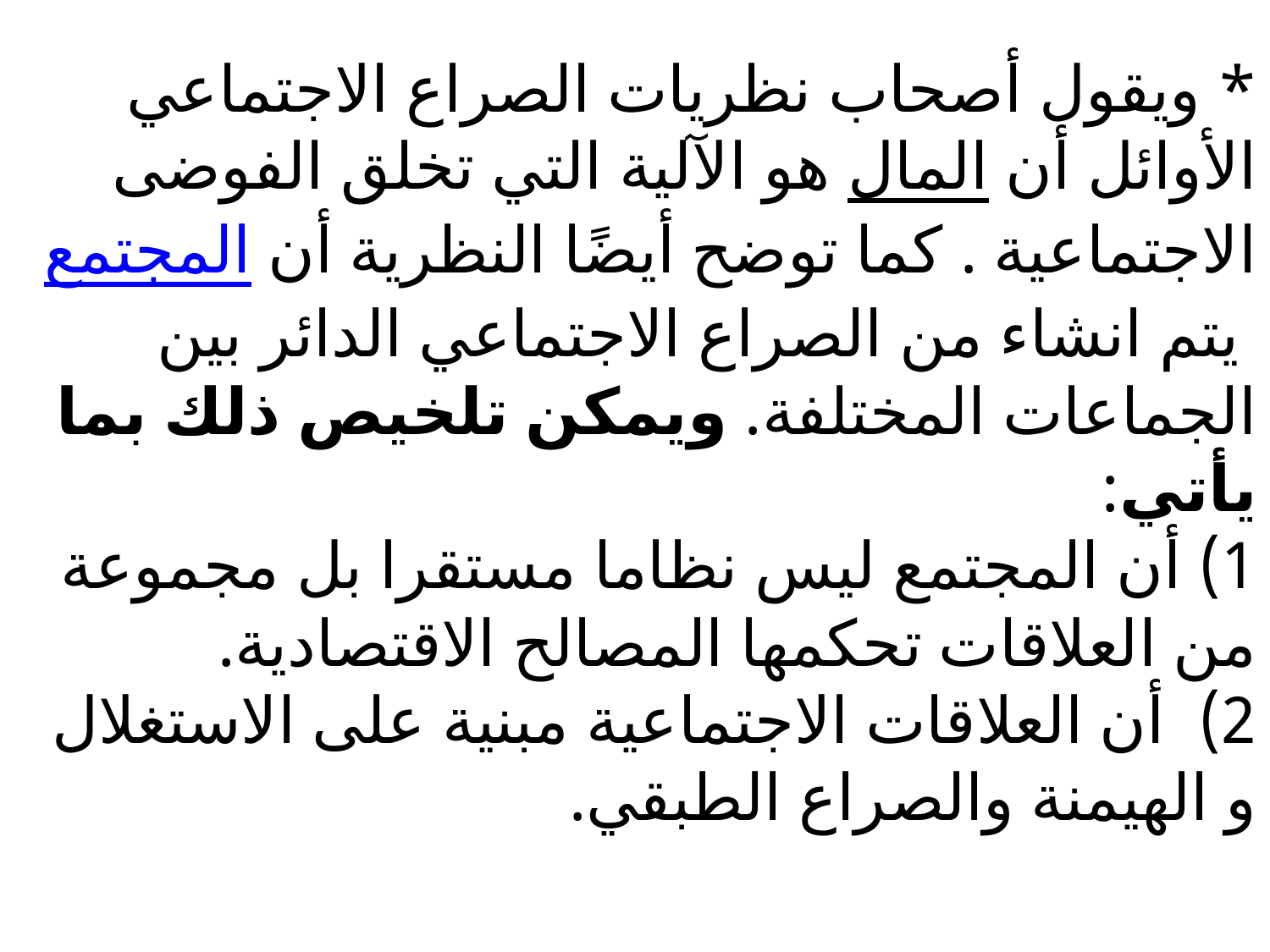

# * ويقول أصحاب نظريات الصراع الاجتماعي الأوائل أن المال هو الآلية التي تخلق الفوضى الاجتماعية . كما توضح أيضًا النظرية أن المجتمع يتم انشاء من الصراع الاجتماعي الدائر بين الجماعات المختلفة. ويمكن تلخيص ذلك بما يأتي: 1) أن المجتمع ليس نظاما مستقرا بل مجموعة من العلاقات تحكمها المصالح الاقتصادية. 2)  أن العلاقات الاجتماعية مبنية على الاستغلال و الهيمنة والصراع الطبقي.